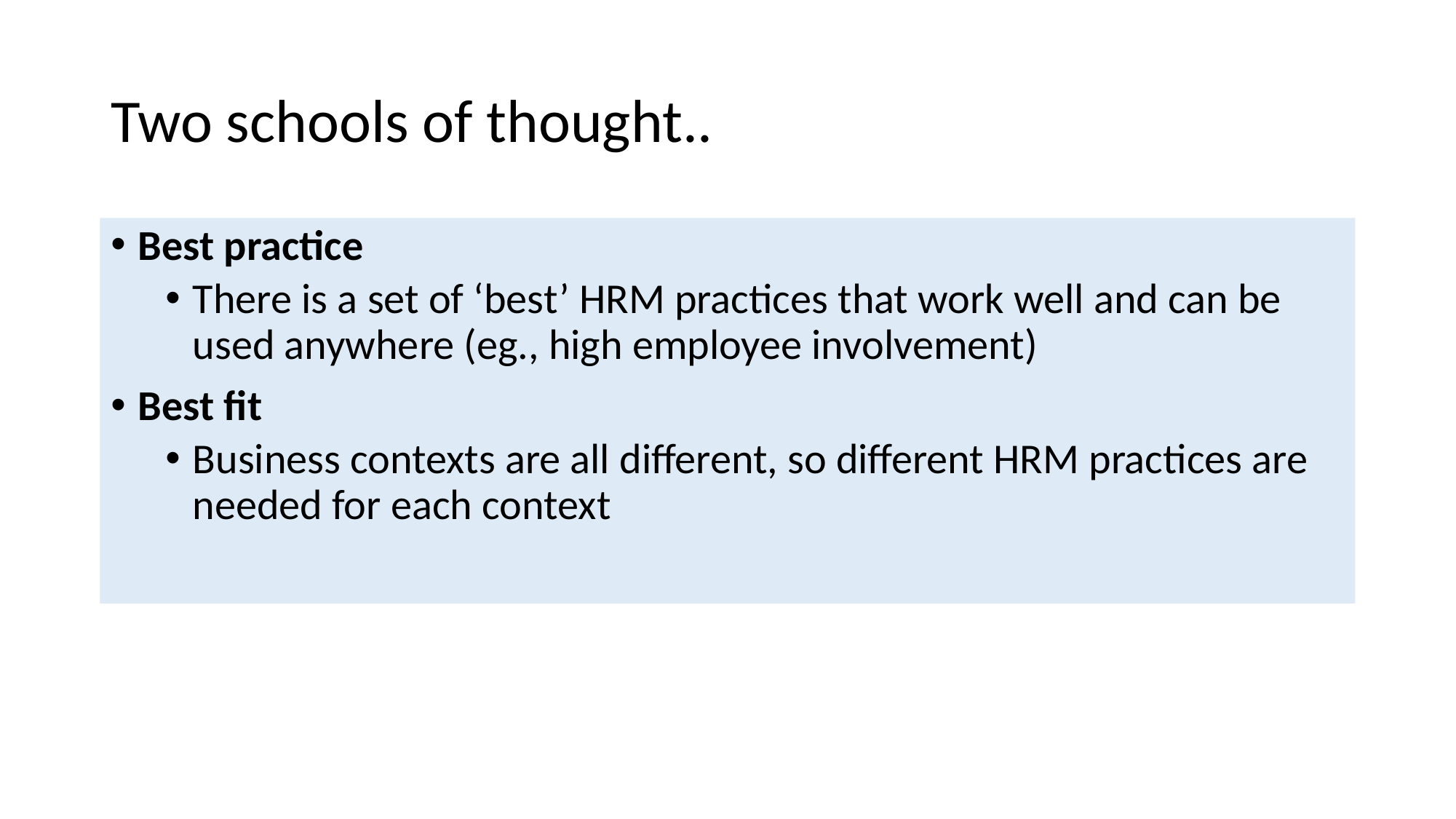

# Two schools of thought..
Best practice
There is a set of ‘best’ HRM practices that work well and can be used anywhere (eg., high employee involvement)
Best fit
Business contexts are all different, so different HRM practices are needed for each context